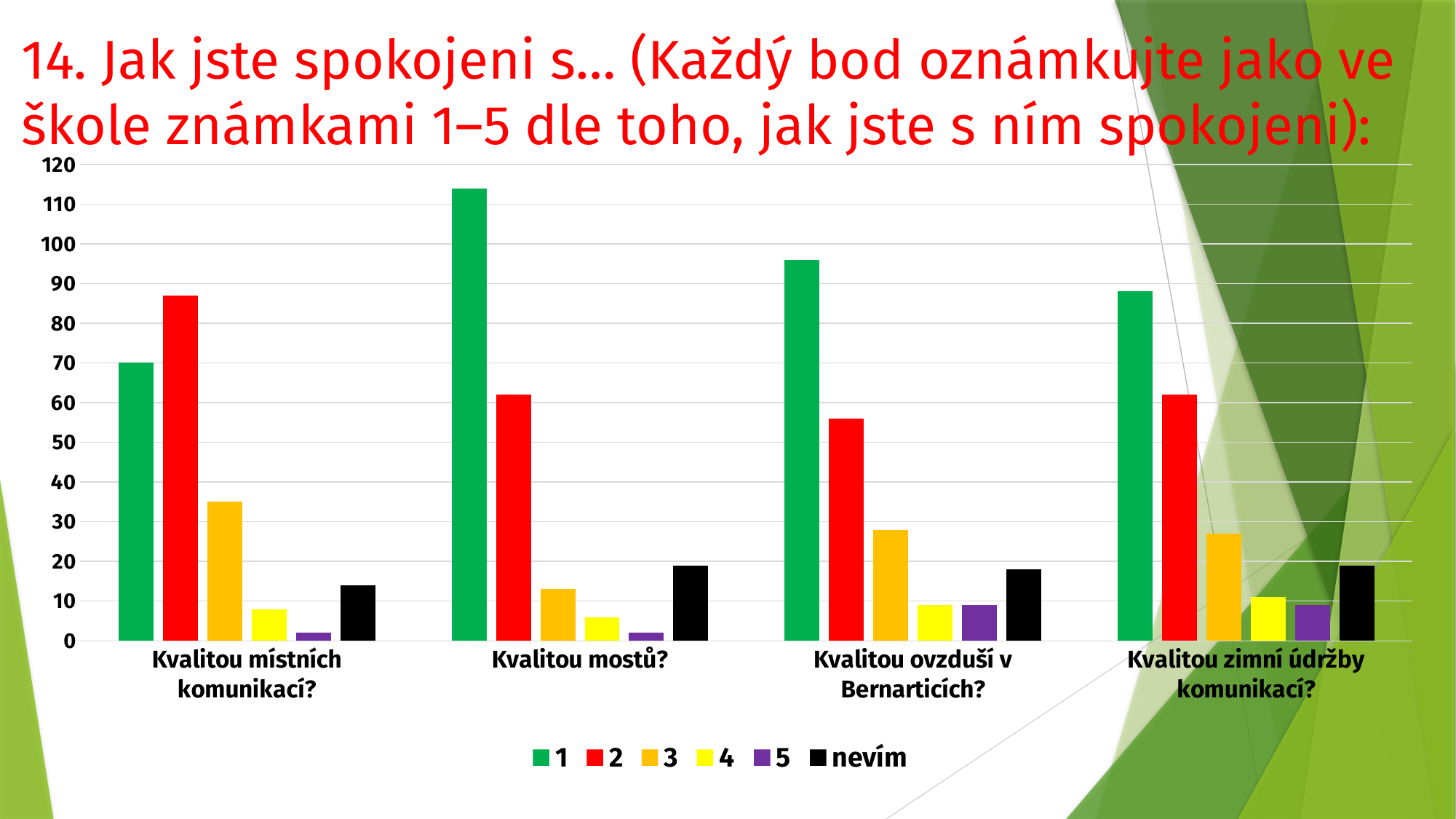

# 14. Jak jste spokojeni s… (Každý bod oznámkujte jako ve škole známkami 1–5 dle toho, jak jste s ním spokojeni):

### Chart

| Category | 1 | 2 | 3 | 4 | 5 | nevím |
|---|---|---|---|---|---|---|
| Kvalitou místních komunikací? | 70.0 | 87.0 | 35.0 | 8.0 | 2.0 | 14.0 |
| Kvalitou mostů? | 114.0 | 62.0 | 13.0 | 6.0 | 2.0 | 19.0 |
| Kvalitou ovzduší v Bernarticích? | 96.0 | 56.0 | 28.0 | 9.0 | 9.0 | 18.0 |
| Kvalitou zimní údržby komunikací? | 88.0 | 62.0 | 27.0 | 11.0 | 9.0 | 19.0 |